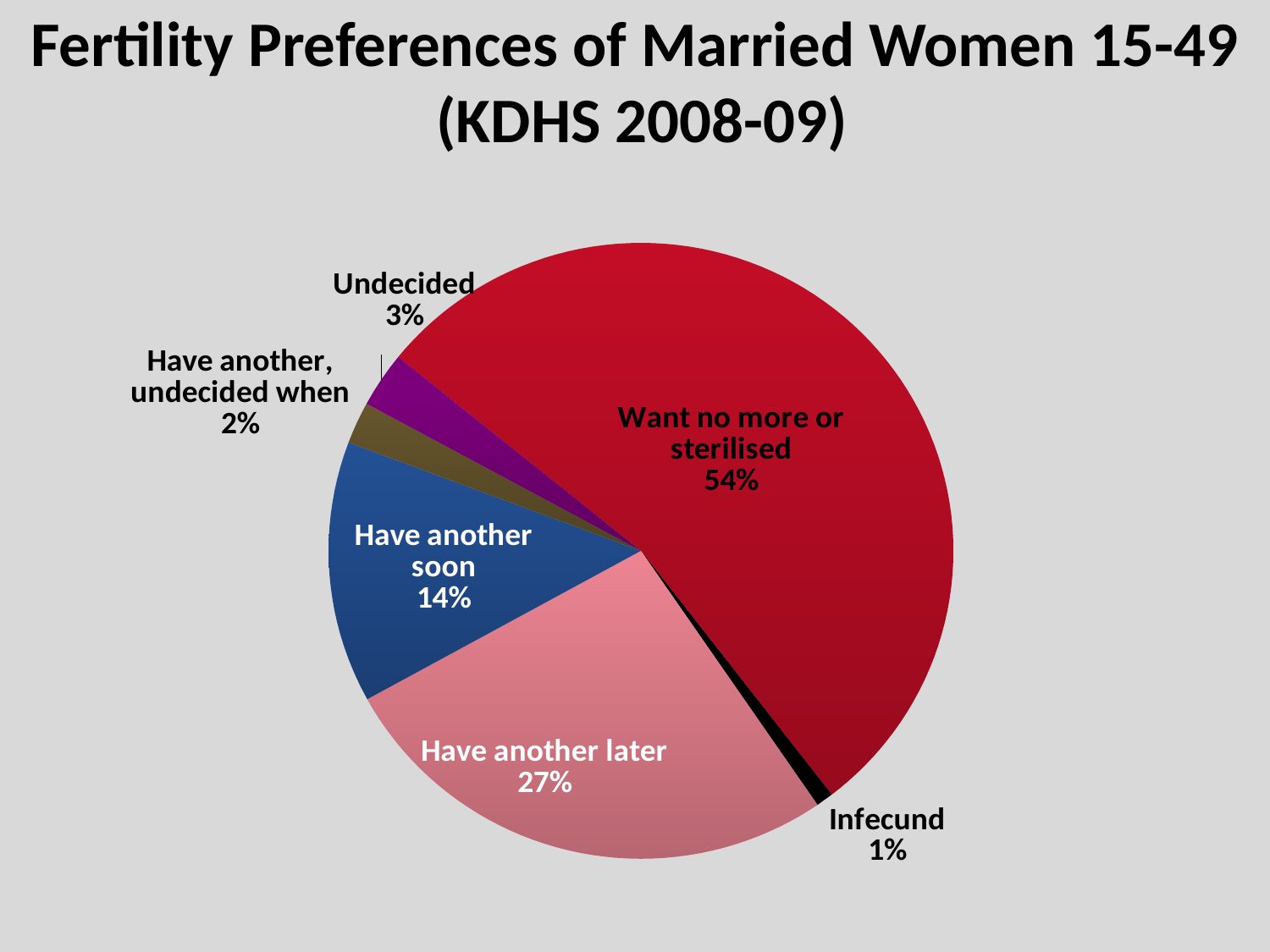

# Fertility Preferences of Married Women 15-49 (KDHS 2008-09)

### Chart

| Category | Column1 |
|---|---|
| Want no more or sterilised | 53.6 |
| Infecund | 0.9 |
| Have another later | 26.5 |
| Have another soon | 13.7 |
| Have another, undecided when | 2.2 |
| Undecided | 2.9 |